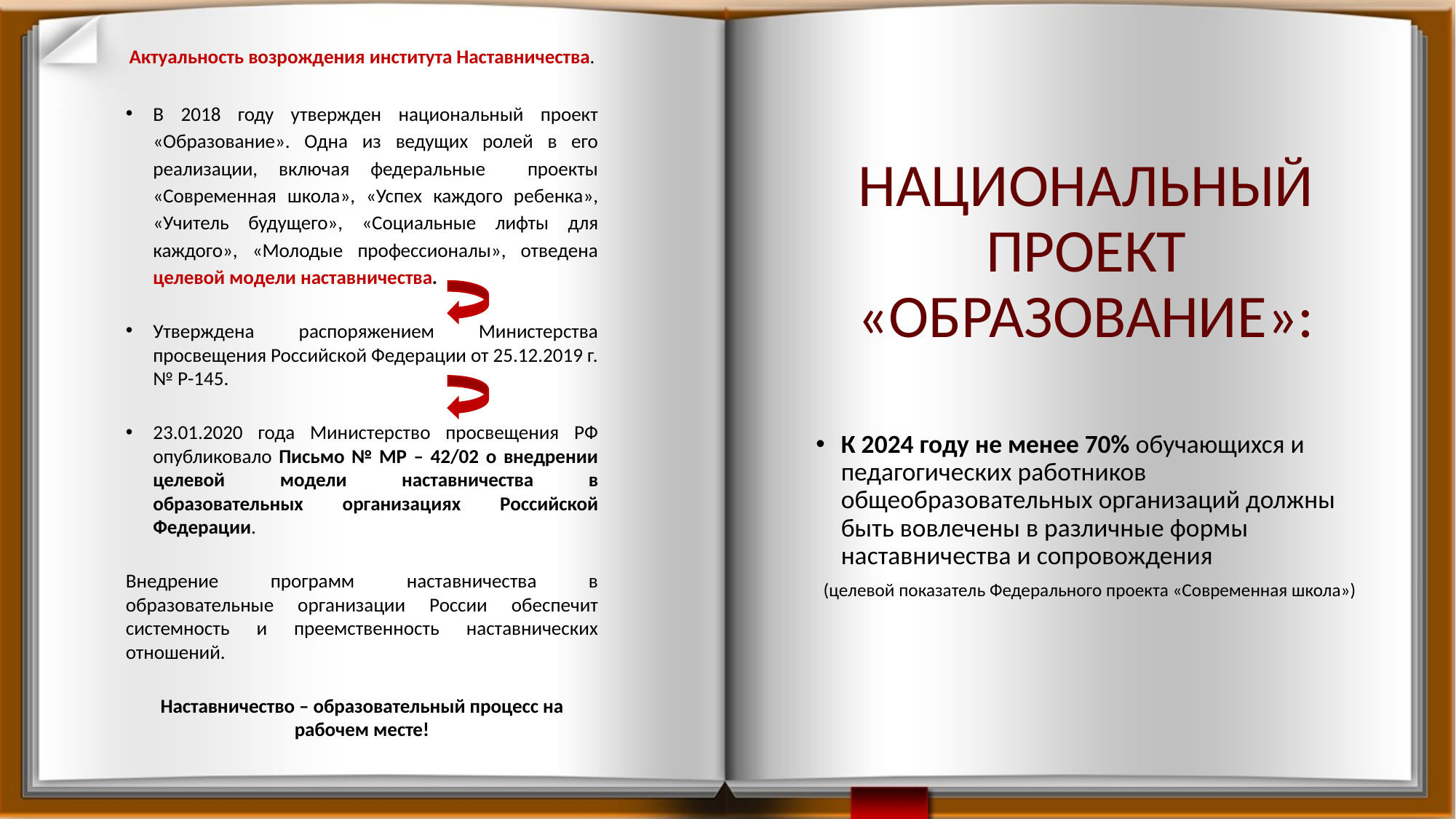

Актуальность возрождения института Наставничества.
В 2018 году утвержден национальный проект «Образование». Одна из ведущих ролей в его реализации, включая федеральные  проекты «Современная школа», «Успех каждого ребенка», «Учитель будущего», «Социальные лифты для каждого», «Молодые профессионалы», отведена целевой модели наставничества.
Утверждена распоряжением Министерства просвещения Российской Федерации от 25.12.2019 г. № Р-145.
23.01.2020 года Министерство просвещения РФ опубликовало Письмо № МР – 42/02 о внедрении целевой модели наставничества в образовательных организациях Российской Федерации.
Внедрение программ наставничества в образовательные организации России обеспечит системность и преемственность наставнических отношений.
Наставничество – образовательный процесс на рабочем месте!
НАЦИОНАЛЬНЫЙ ПРОЕКТ «ОБРАЗОВАНИЕ»:

К 2024 году не менее 70% обучающихся и педагогических работников общеобразовательных организаций должны быть вовлечены в различные формы наставничества и сопровождения
(целевой показатель Федерального проекта «Современная школа»)